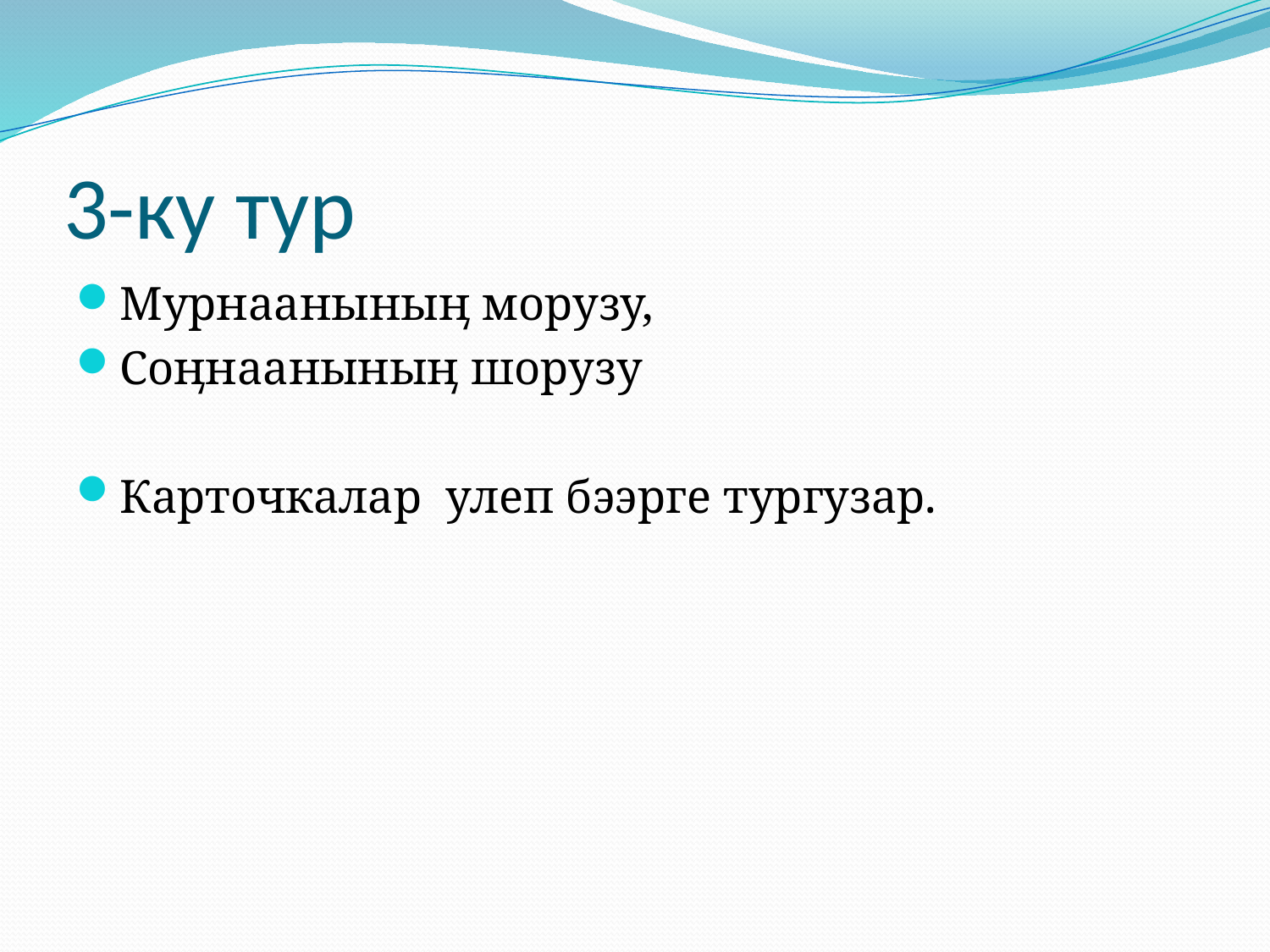

# 3-ку тур
Мурнааныныӊ морузу,
Соӊнааныныӊ шорузу

Карточкалар  улеп бээрге тургузар.